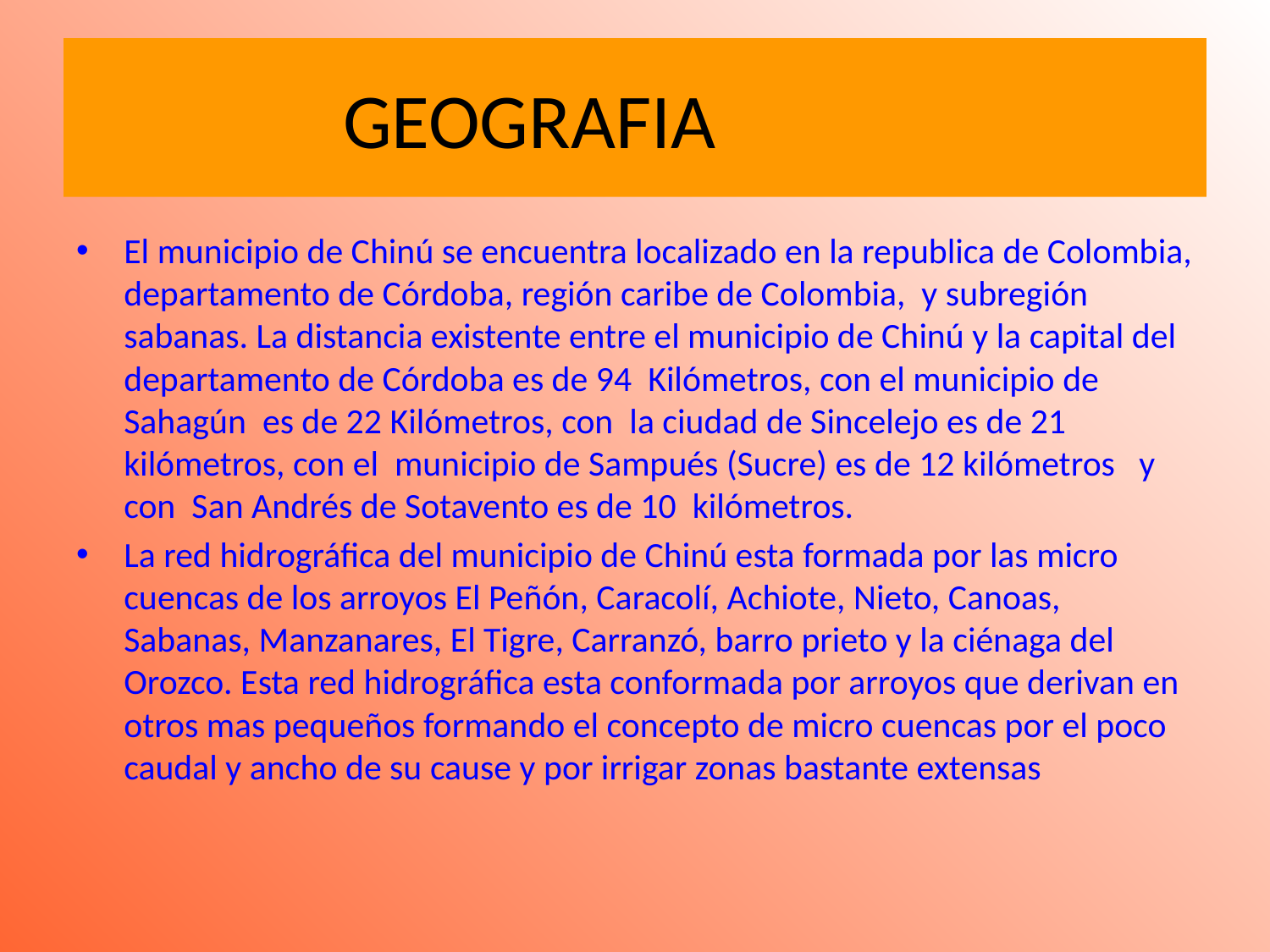

# GEOGRAFIA
El municipio de Chinú se encuentra localizado en la republica de Colombia, departamento de Córdoba, región caribe de Colombia,  y subregión  sabanas. La distancia existente entre el municipio de Chinú y la capital del departamento de Córdoba es de 94  Kilómetros, con el municipio de Sahagún  es de 22 Kilómetros, con  la ciudad de Sincelejo es de 21 kilómetros, con el  municipio de Sampués (Sucre) es de 12 kilómetros   y con  San Andrés de Sotavento es de 10  kilómetros.
La red hidrográfica del municipio de Chinú esta formada por las micro cuencas de los arroyos El Peñón, Caracolí, Achiote, Nieto, Canoas, Sabanas, Manzanares, El Tigre, Carranzó, barro prieto y la ciénaga del Orozco. Esta red hidrográfica esta conformada por arroyos que derivan en otros mas pequeños formando el concepto de micro cuencas por el poco caudal y ancho de su cause y por irrigar zonas bastante extensas